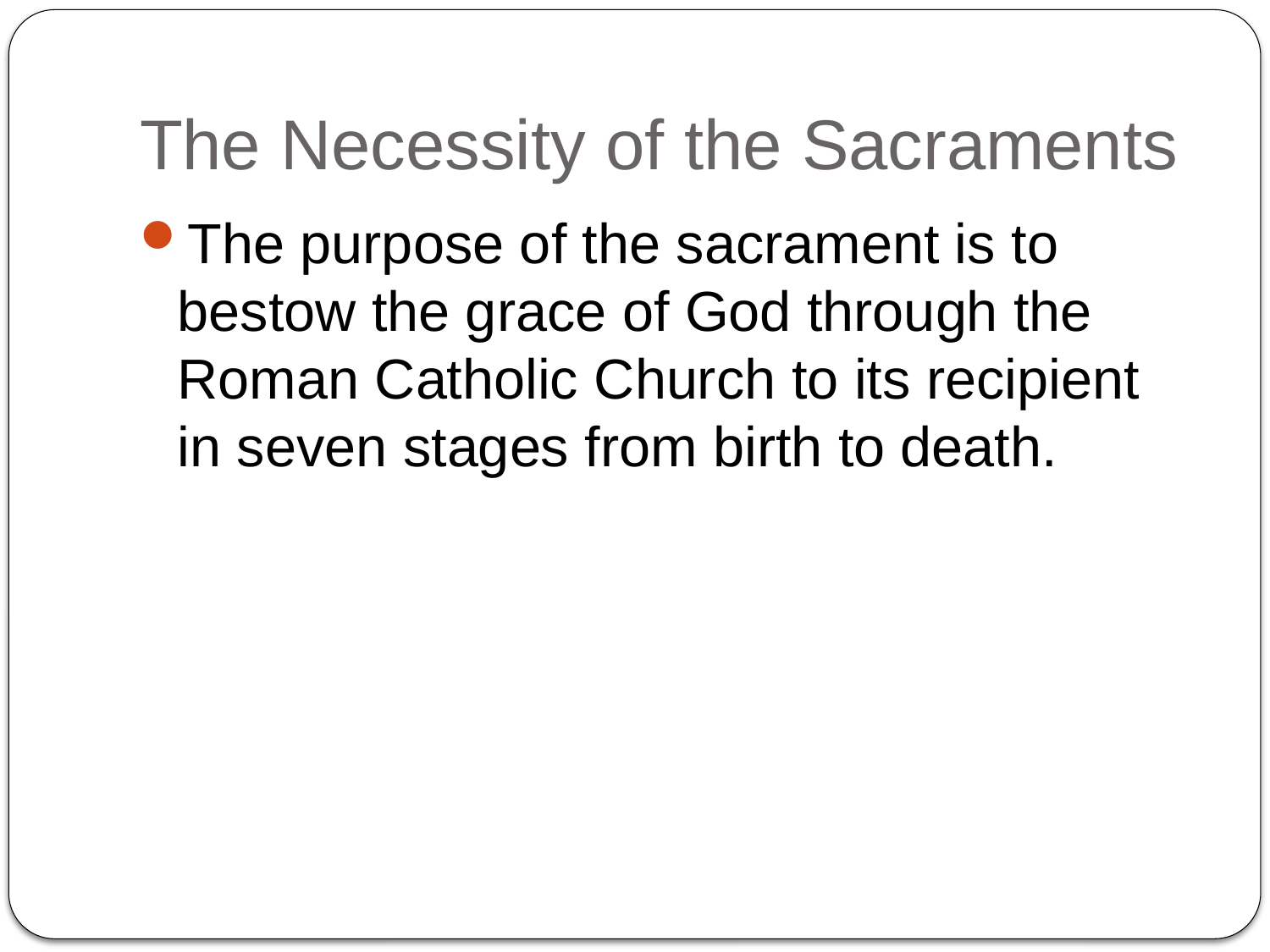

# The Necessity of the Sacraments
The purpose of the sacrament is to bestow the grace of God through the Roman Catholic Church to its recipient in seven stages from birth to death.